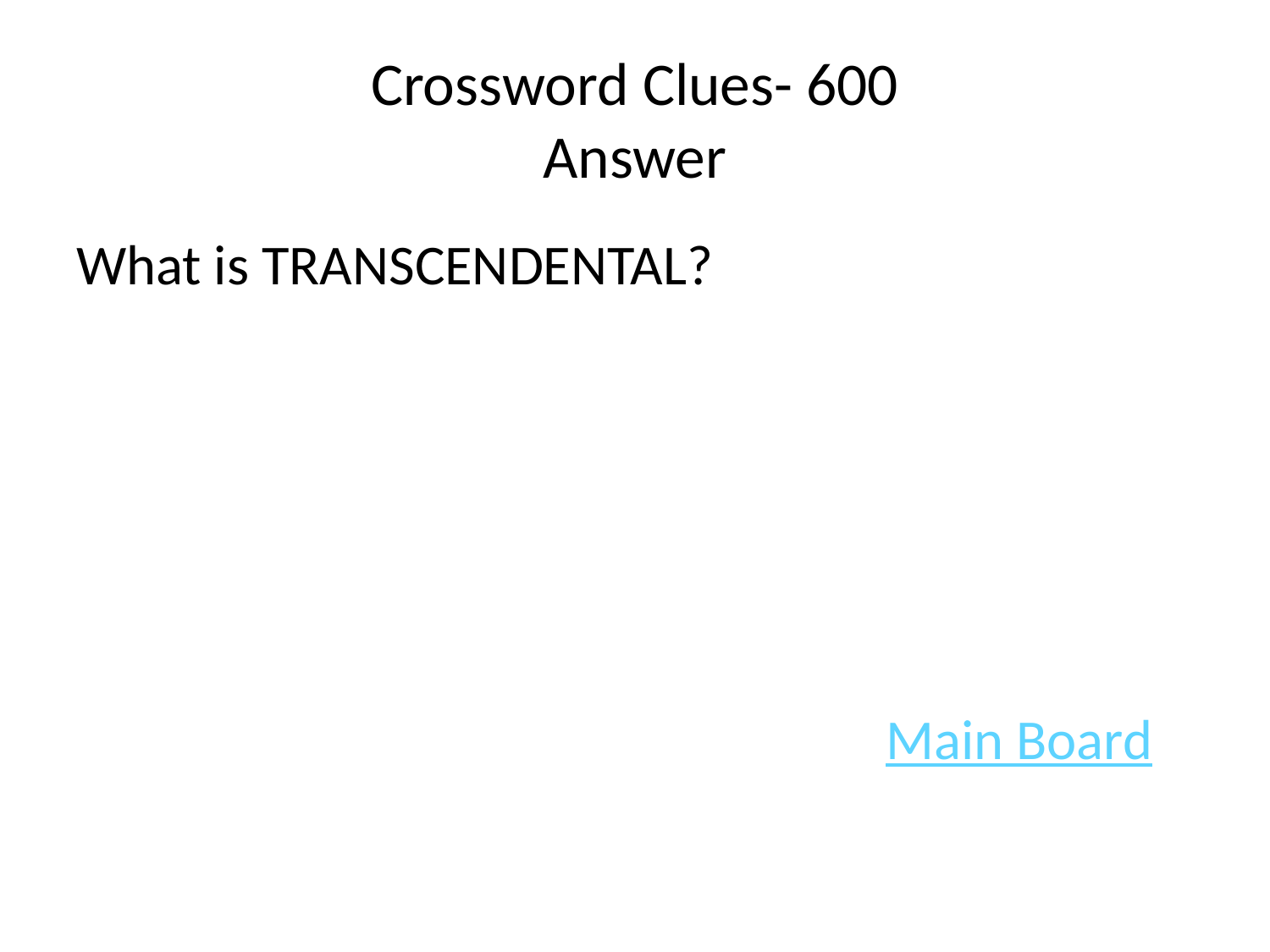

# Crossword Clues- 600 Answer

What is TRANSCENDENTAL?

							Main Board